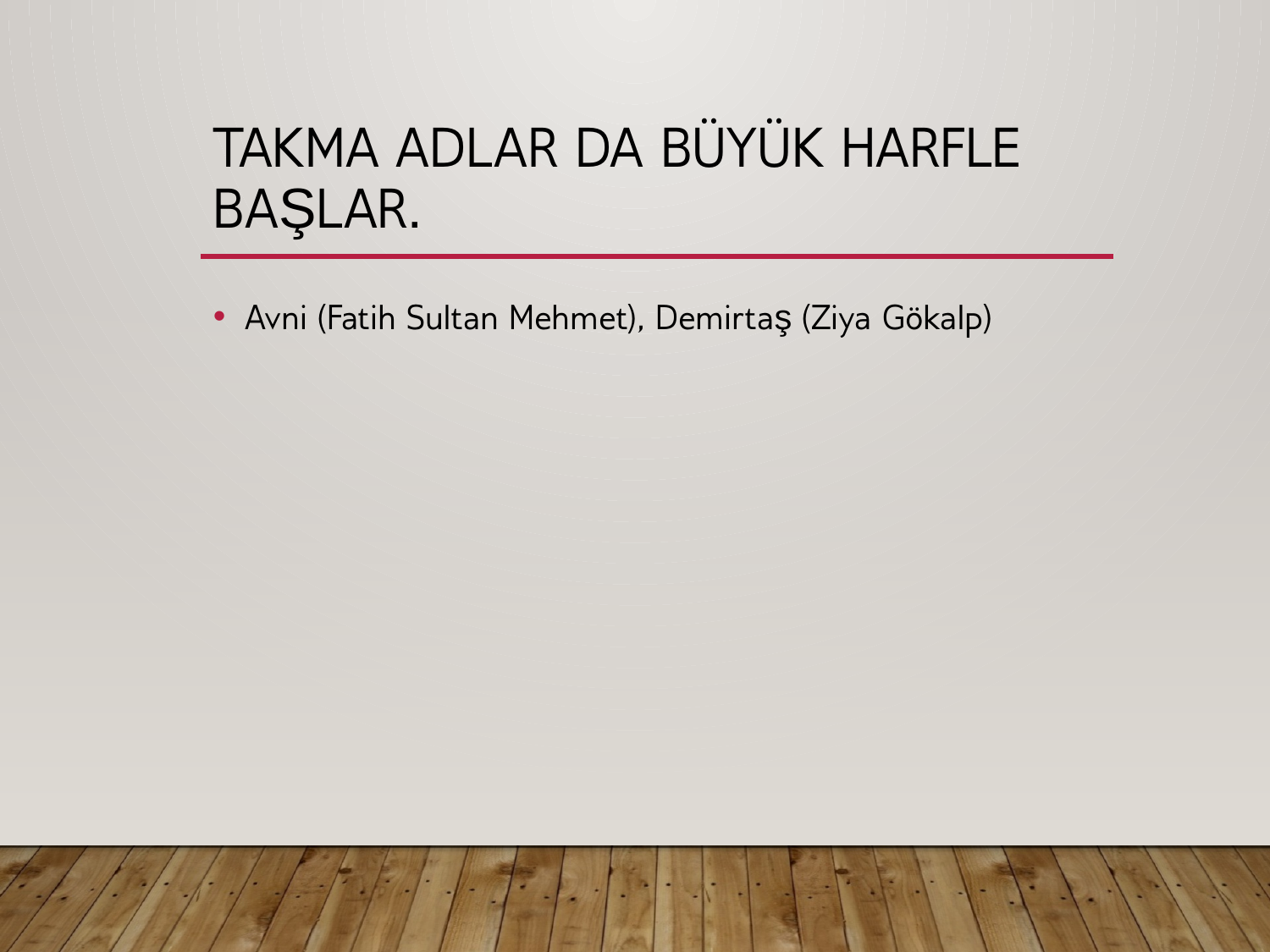

# Takma adlar da büyük harfle başlar.
Avni (Fatih Sultan Mehmet), Demirtaş (Ziya Gökalp)